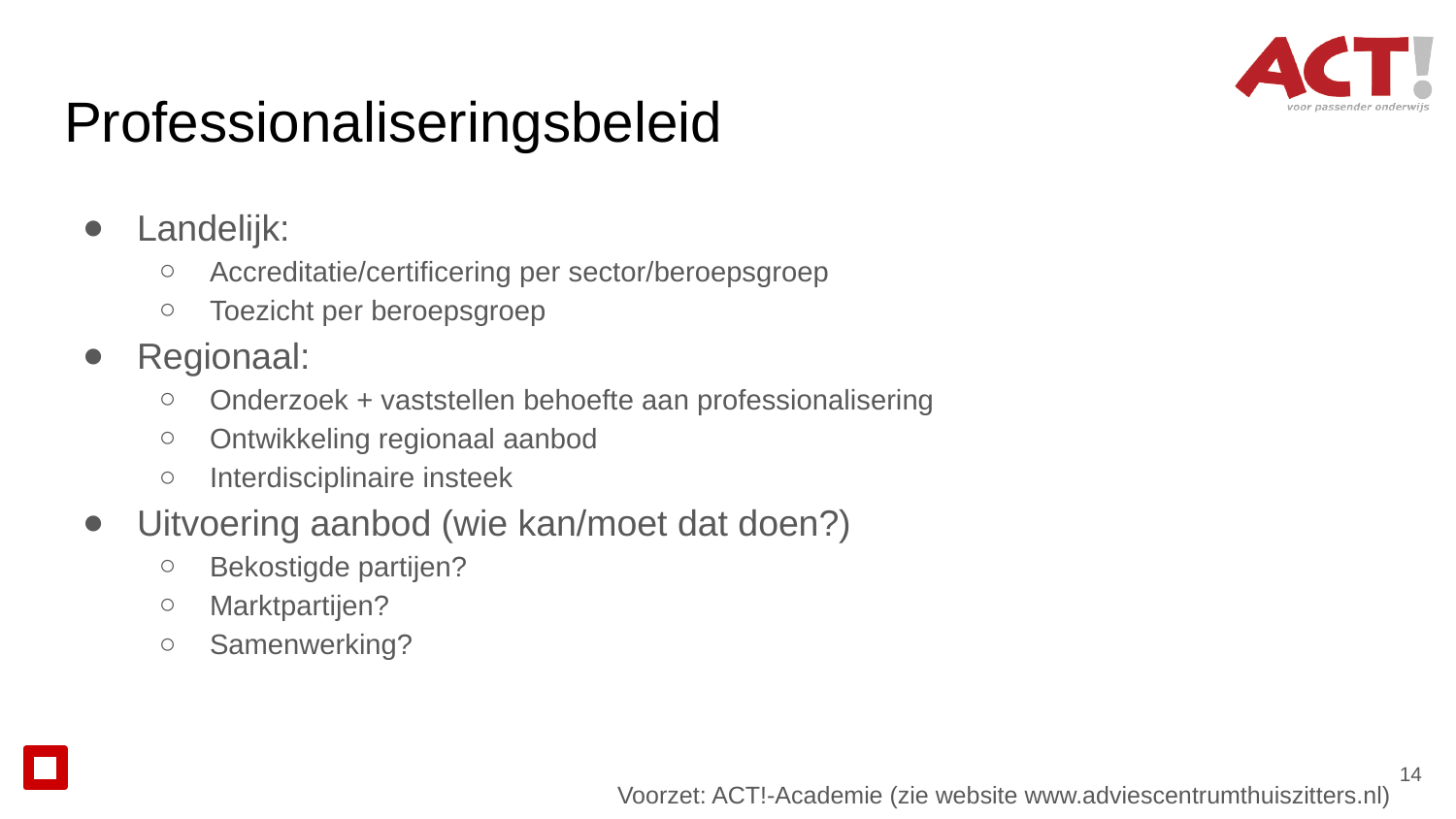

# Professionaliseringsbeleid
Landelijk:
Accreditatie/certificering per sector/beroepsgroep
Toezicht per beroepsgroep
Regionaal:
Onderzoek + vaststellen behoefte aan professionalisering
Ontwikkeling regionaal aanbod
Interdisciplinaire insteek
Uitvoering aanbod (wie kan/moet dat doen?)
Bekostigde partijen?
Marktpartijen?
Samenwerking?

Voorzet: ACT!-Academie (zie website www.adviescentrumthuiszitters.nl)
14